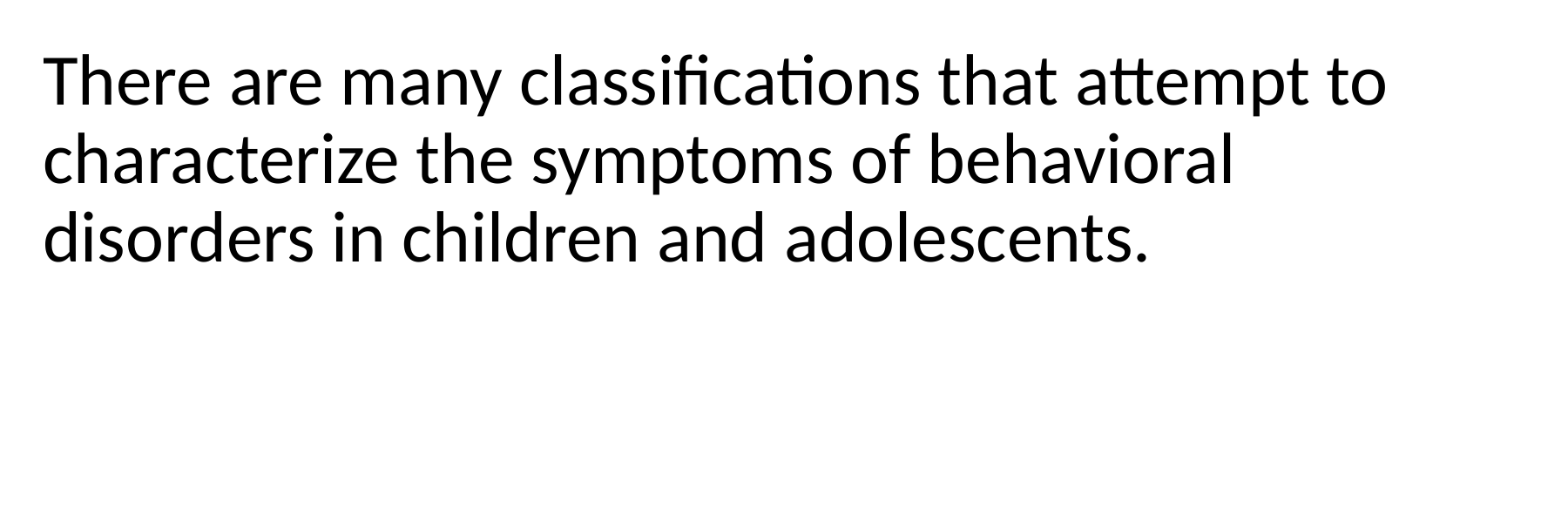

There are many classifications that attempt to characterize the symptoms of behavioral disorders in children and adolescents.